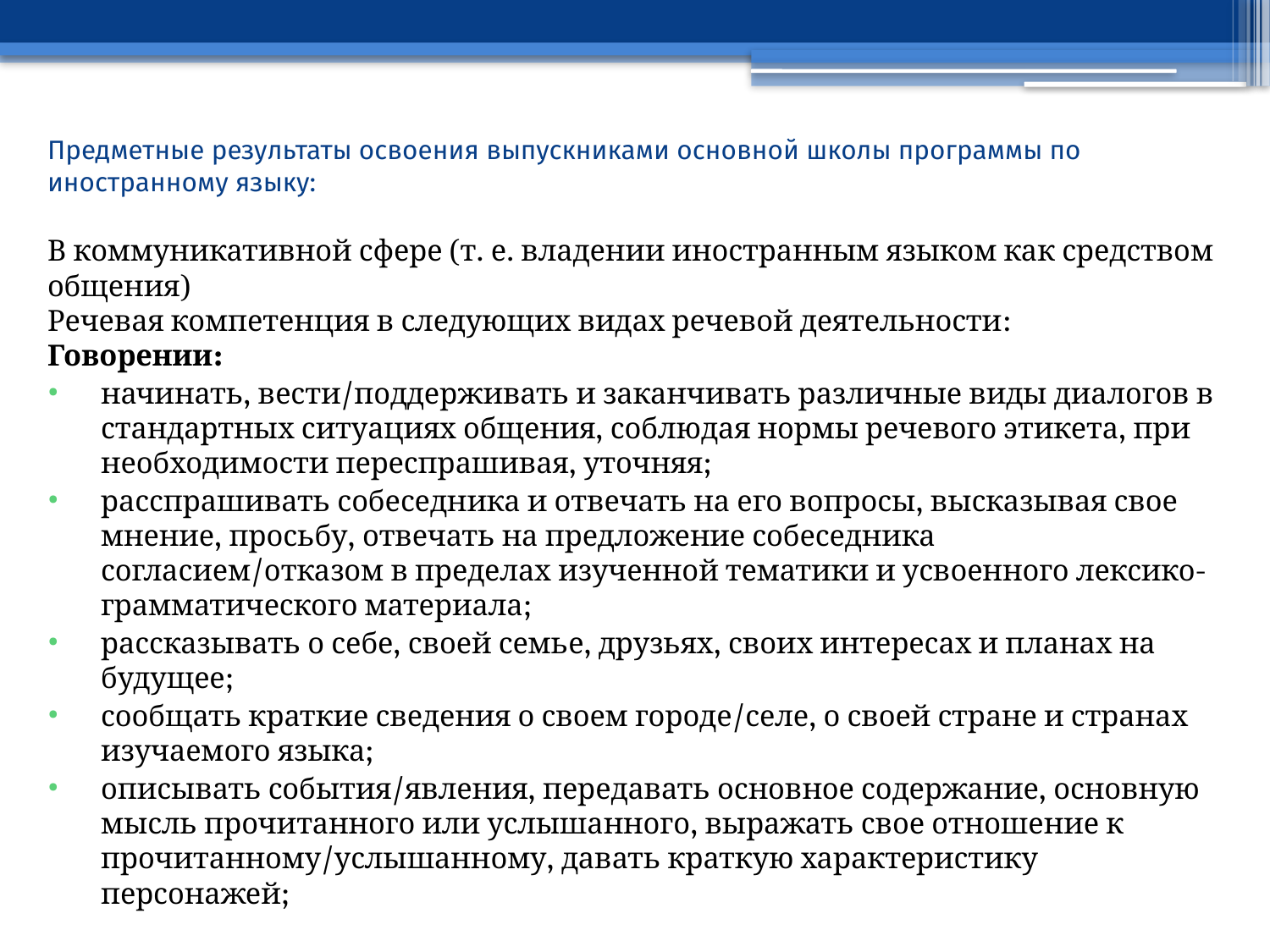

# Предметные результаты освоения выпускниками основной школы программы по иностранному языку:
В коммуникативной сфере (т. е. владении иностранным языком как средством общения)
Речевая компетенция в следующих видах речевой деятельности:
Говорении:
начинать, вести/поддерживать и заканчивать различные виды диалогов в стандартных ситуациях общения, соблюдая нормы речевого этикета, при необходимости переспрашивая, уточняя;
расспрашивать собеседника и отвечать на его вопросы, высказывая свое мнение, просьбу, отвечать на предложение собеседника согласием/отказом в пределах изученной тематики и усвоенного лексико-грамматического материала;
рассказывать о себе, своей семье, друзьях, своих интересах и планах на будущее;
сообщать краткие сведения о своем городе/селе, о своей стране и странах изучаемого языка;
описывать события/явления, передавать основное содержание, основную мысль прочитанного или услышанного, выражать свое отношение к прочитанному/услышанному, давать краткую характеристику персонажей;